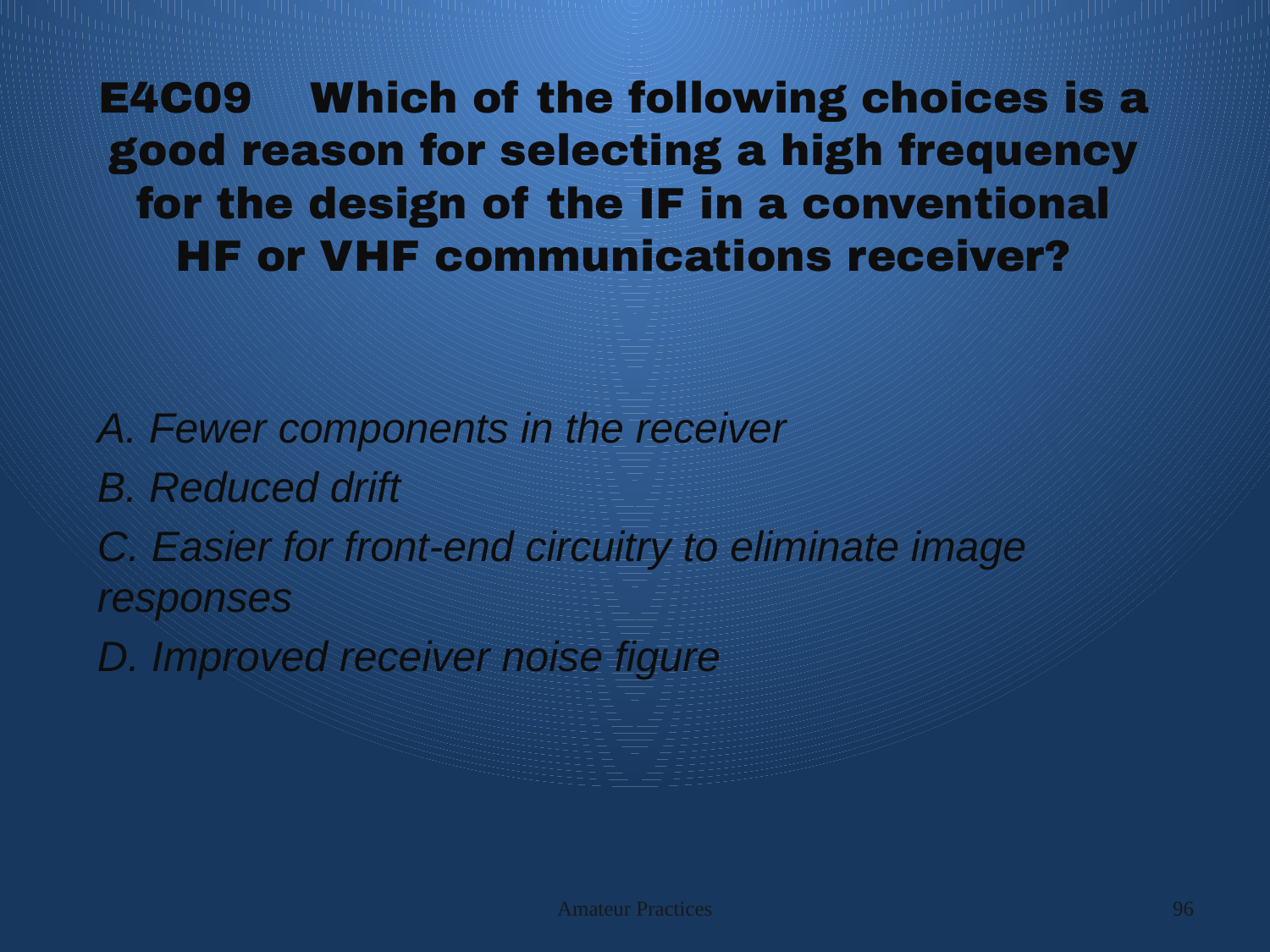

# E4C09    Which of the following choices is a good reason for selecting a high frequency for the design of the IF in a conventional HF or VHF communications receiver?
A. Fewer components in the receiver
B. Reduced drift
C. Easier for front-end circuitry to eliminate image responses
D. Improved receiver noise figure
Amateur Practices
96